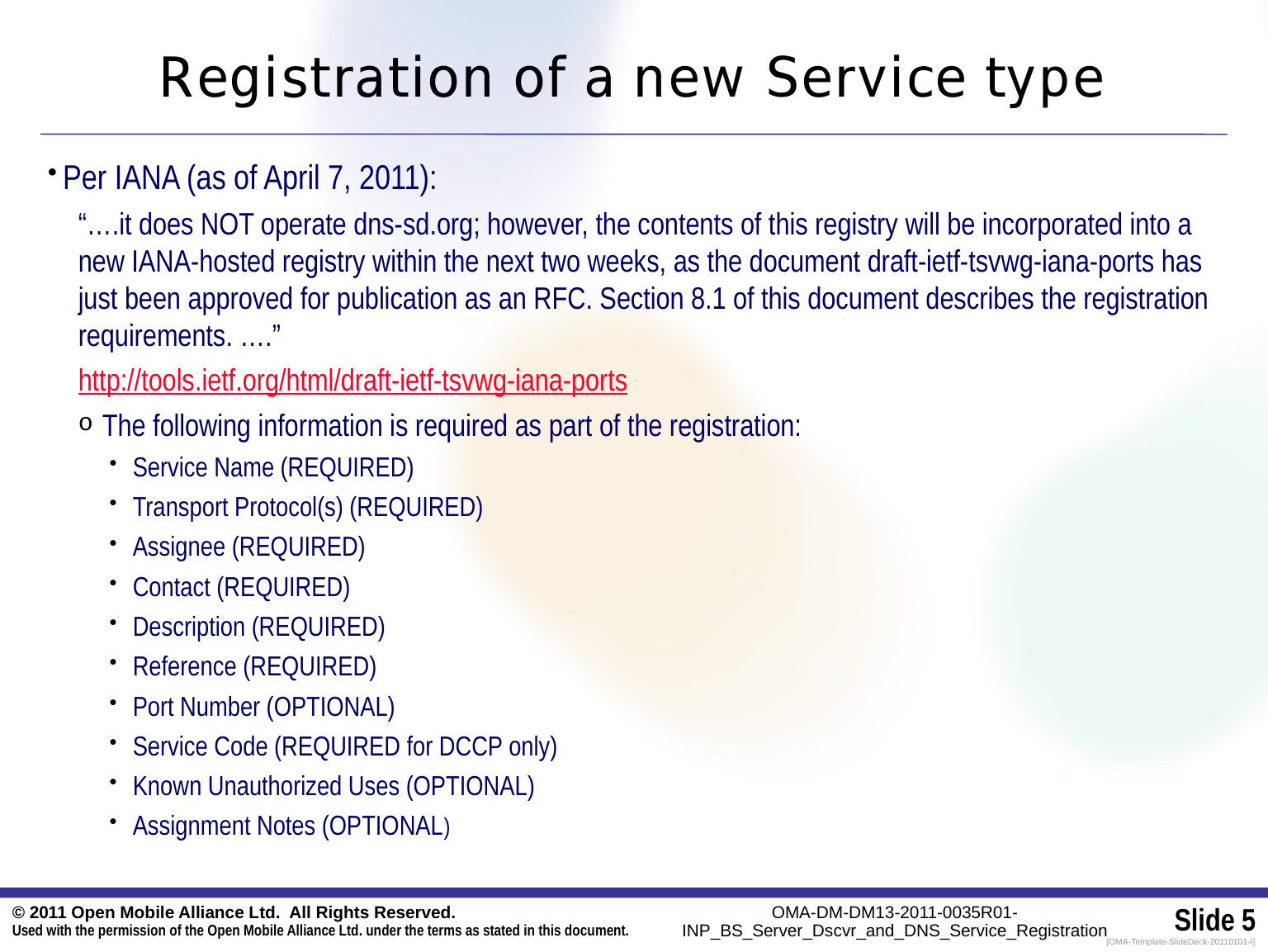

# Registration of a new Service type
Per IANA (as of April 7, 2011):
“….it does NOT operate dns-sd.org; however, the contents of this registry will be incorporated into a new IANA-hosted registry within the next two weeks, as the document draft-ietf-tsvwg-iana-ports has just been approved for publication as an RFC. Section 8.1 of this document describes the registration requirements. ….”
http://tools.ietf.org/html/draft-ietf-tsvwg-iana-ports
The following information is required as part of the registration:
Service Name (REQUIRED)
Transport Protocol(s) (REQUIRED)
Assignee (REQUIRED)
Contact (REQUIRED)
Description (REQUIRED)
Reference (REQUIRED)
Port Number (OPTIONAL)
Service Code (REQUIRED for DCCP only)
Known Unauthorized Uses (OPTIONAL)
Assignment Notes (OPTIONAL)